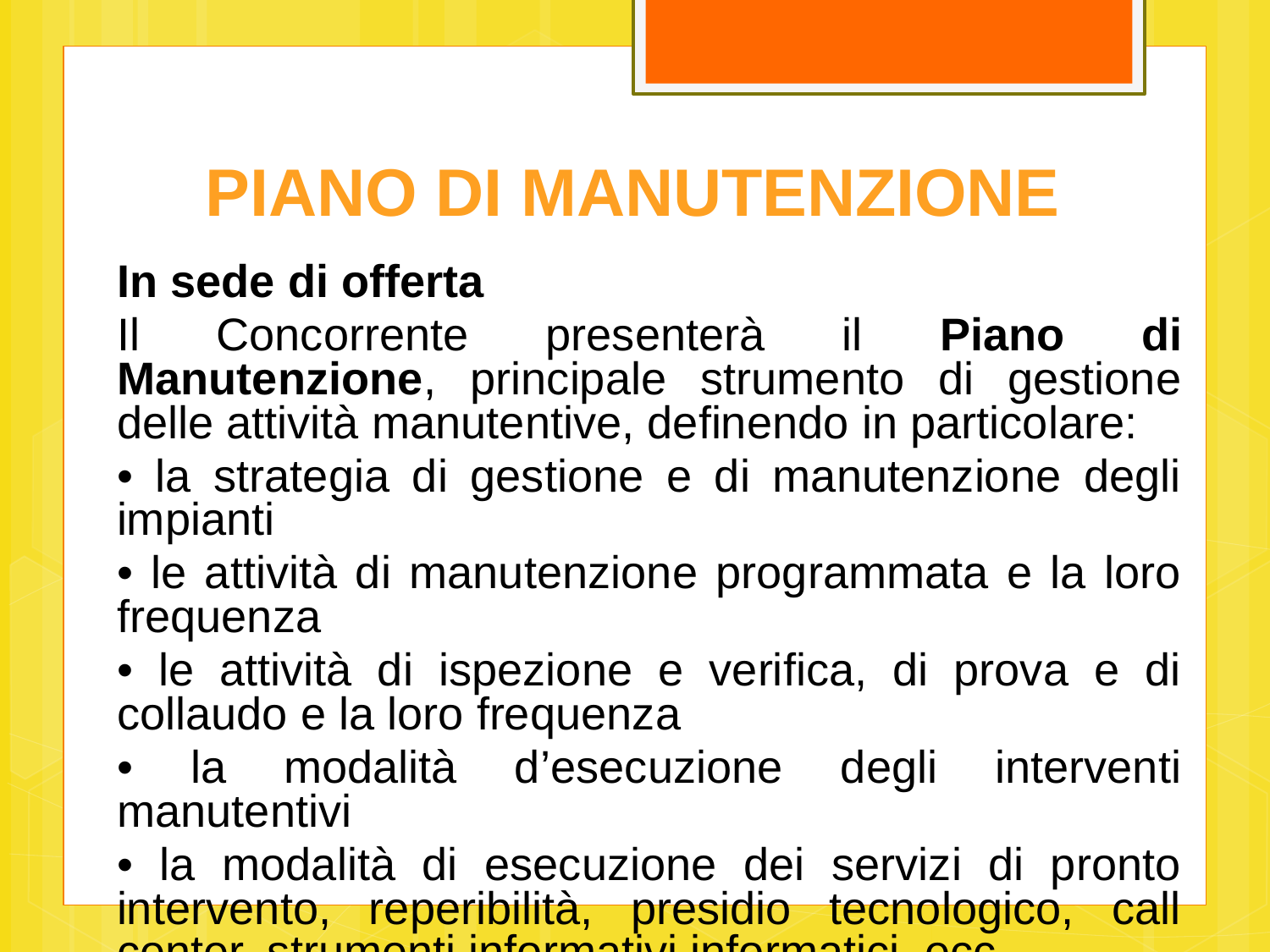

PIANO DI MANUTENZIONE
In sede di offerta
Il Concorrente presenterà il Piano di Manutenzione, principale strumento di gestione delle attività manutentive, definendo in particolare:
• la strategia di gestione e di manutenzione degli impianti
• le attività di manutenzione programmata e la loro frequenza
• le attività di ispezione e verifica, di prova e di collaudo e la loro frequenza
• la modalità d’esecuzione degli interventi manutentivi
• la modalità di esecuzione dei servizi di pronto intervento, reperibilità, presidio tecnologico, call center, strumenti informativi informatici, ecc
• i criteri di misurazione dei risultati ottenuti rispetto agli obbiettivi prefissati e i criteri di controllo dell’attività e della qualità